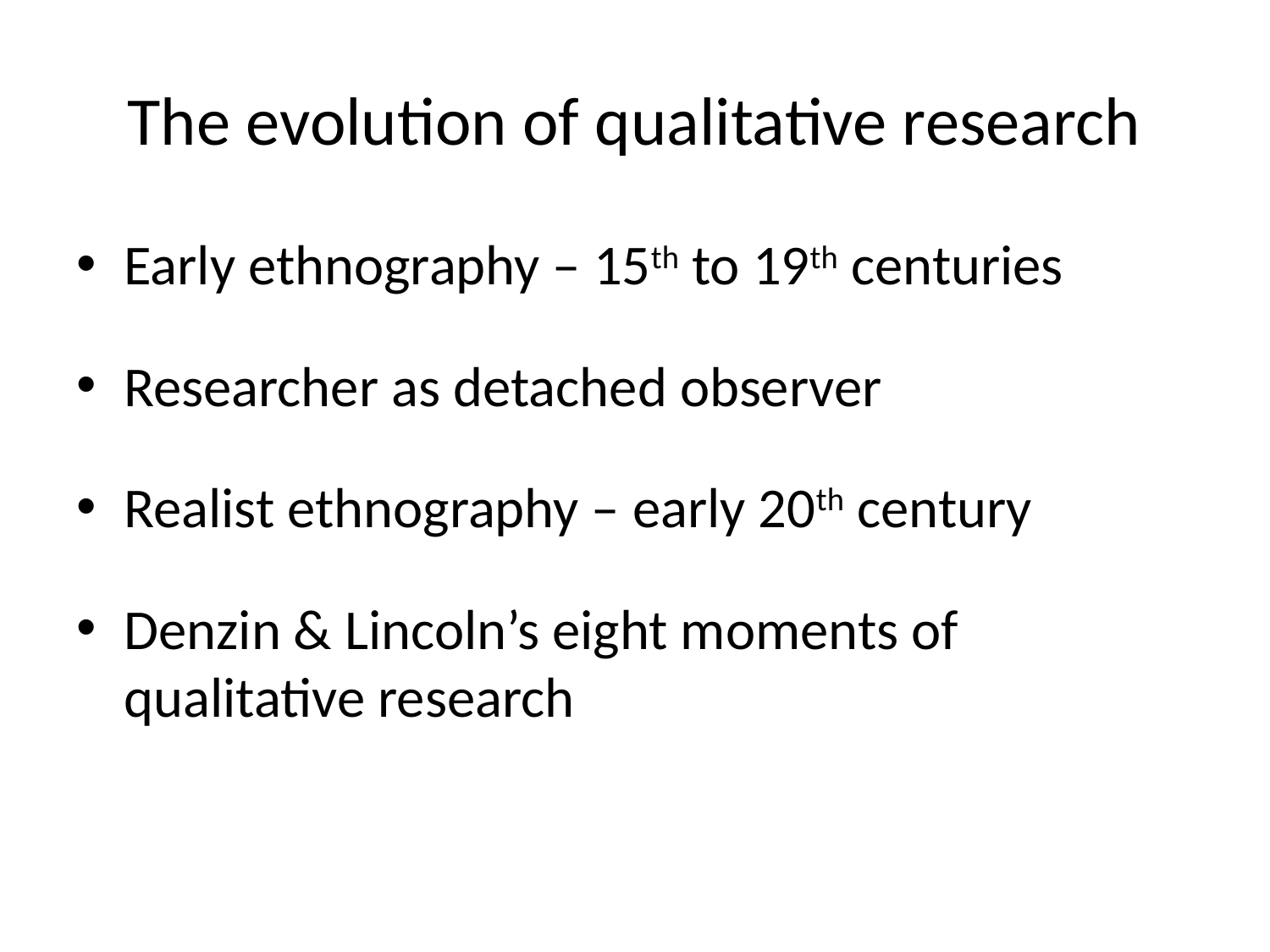

# The evolution of qualitative research
Early ethnography – 15th to 19th centuries
Researcher as detached observer
Realist ethnography – early 20th century
Denzin & Lincoln’s eight moments of qualitative research